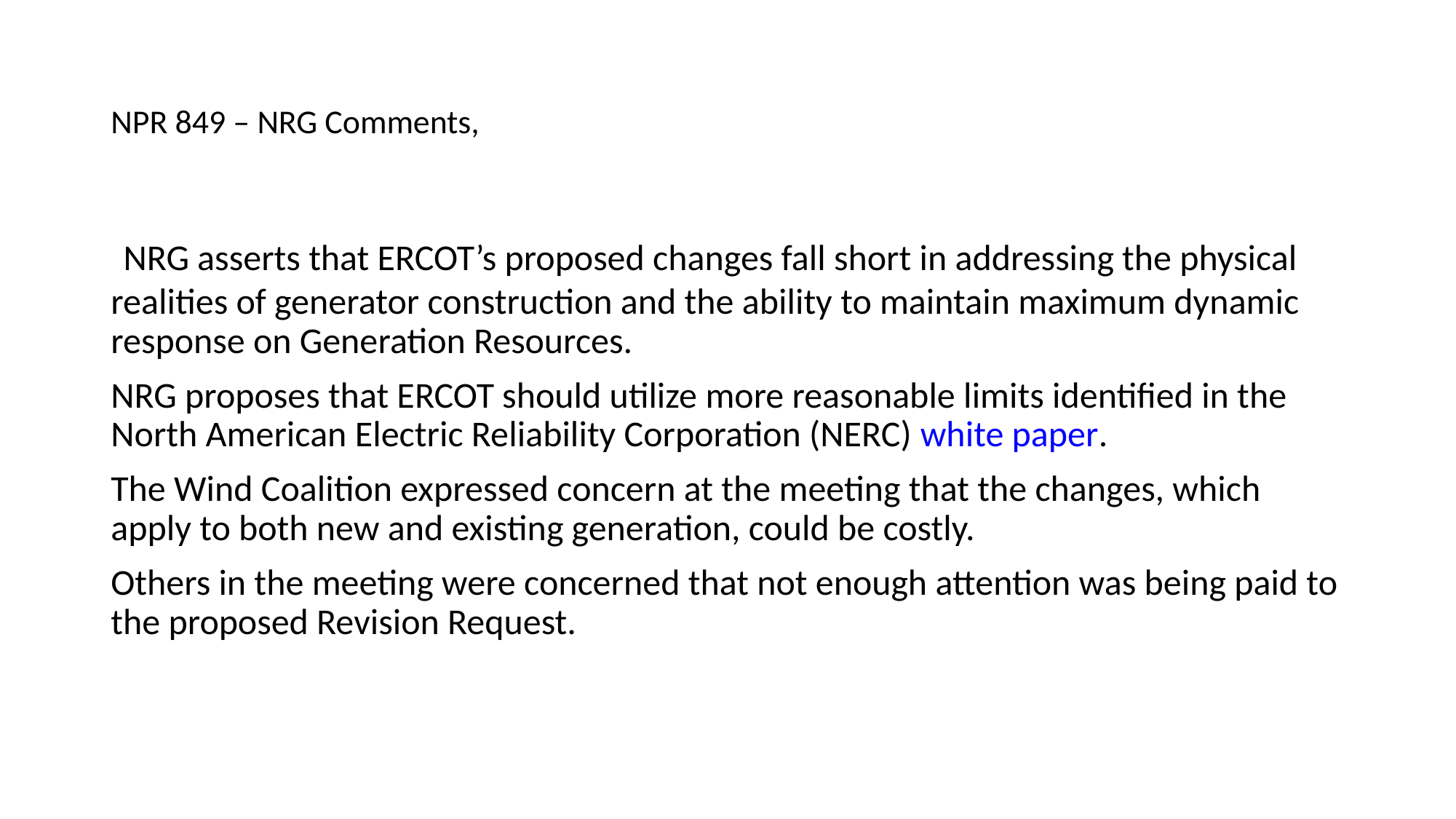

# NPR 849 – NRG Comments,
 NRG asserts that ERCOT’s proposed changes fall short in addressing the physical realities of generator construction and the ability to maintain maximum dynamic response on Generation Resources.
NRG proposes that ERCOT should utilize more reasonable limits identified in the North American Electric Reliability Corporation (NERC) white paper.
The Wind Coalition expressed concern at the meeting that the changes, which apply to both new and existing generation, could be costly.
Others in the meeting were concerned that not enough attention was being paid to the proposed Revision Request.